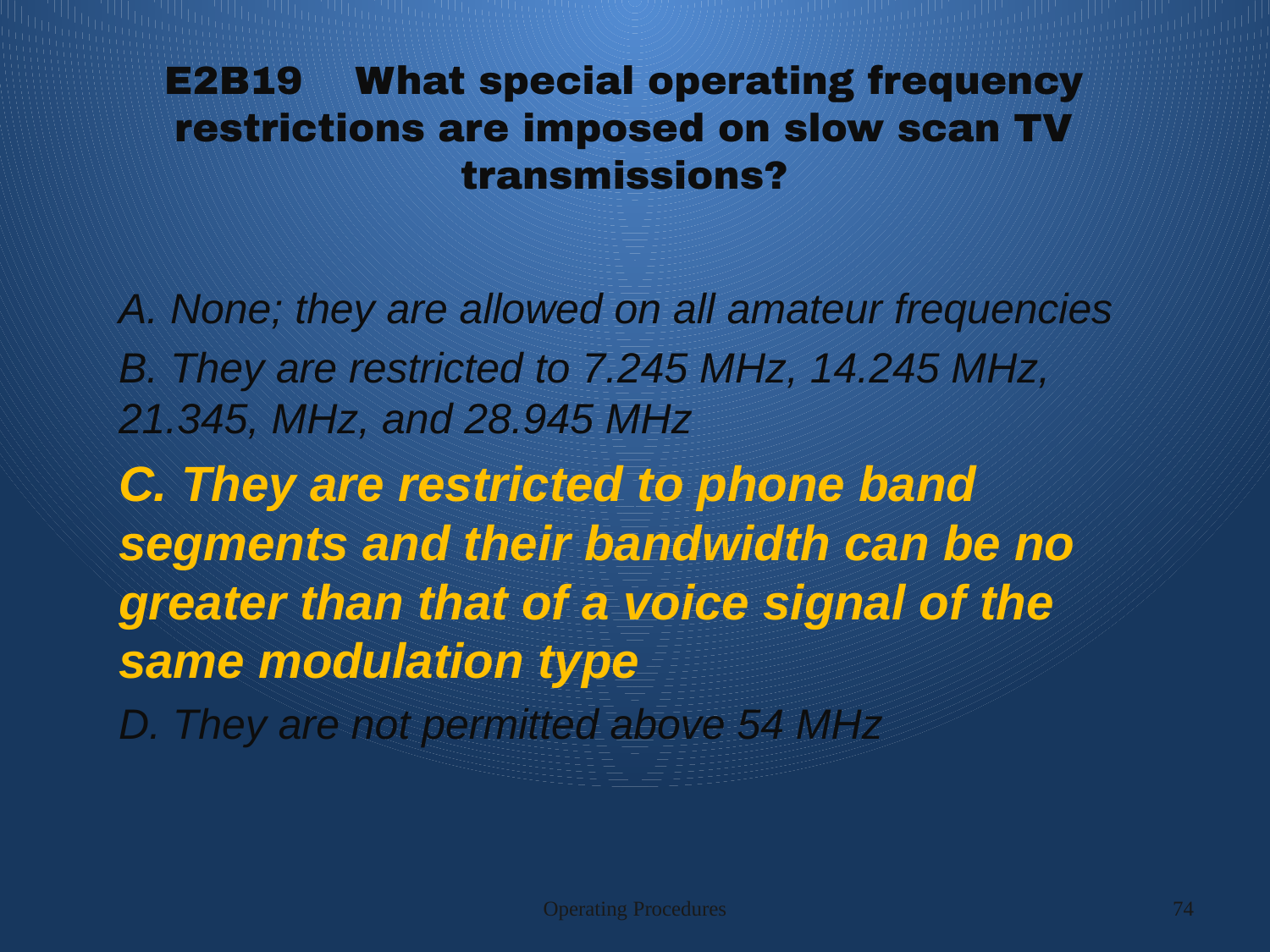

# E2B19    What special operating frequency restrictions are imposed on slow scan TV transmissions?
A. None; they are allowed on all amateur frequencies
B. They are restricted to 7.245 MHz, 14.245 MHz, 21.345, MHz, and 28.945 MHz
C. They are restricted to phone band segments and their bandwidth can be no greater than that of a voice signal of the same modulation type
D. They are not permitted above 54 MHz
Operating Procedures
74